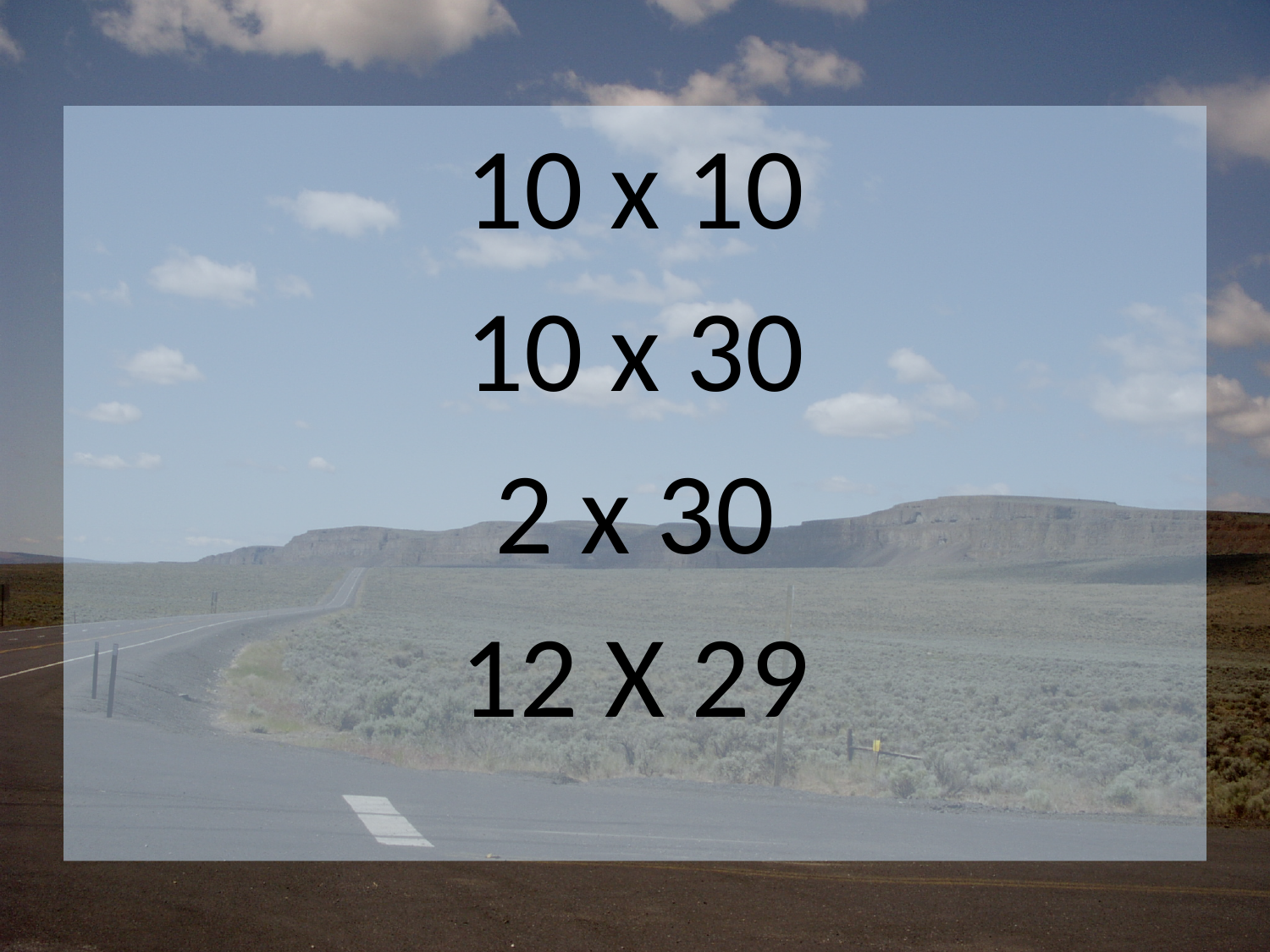

10 x 10
10 x 30
2 x 30
12 X 29